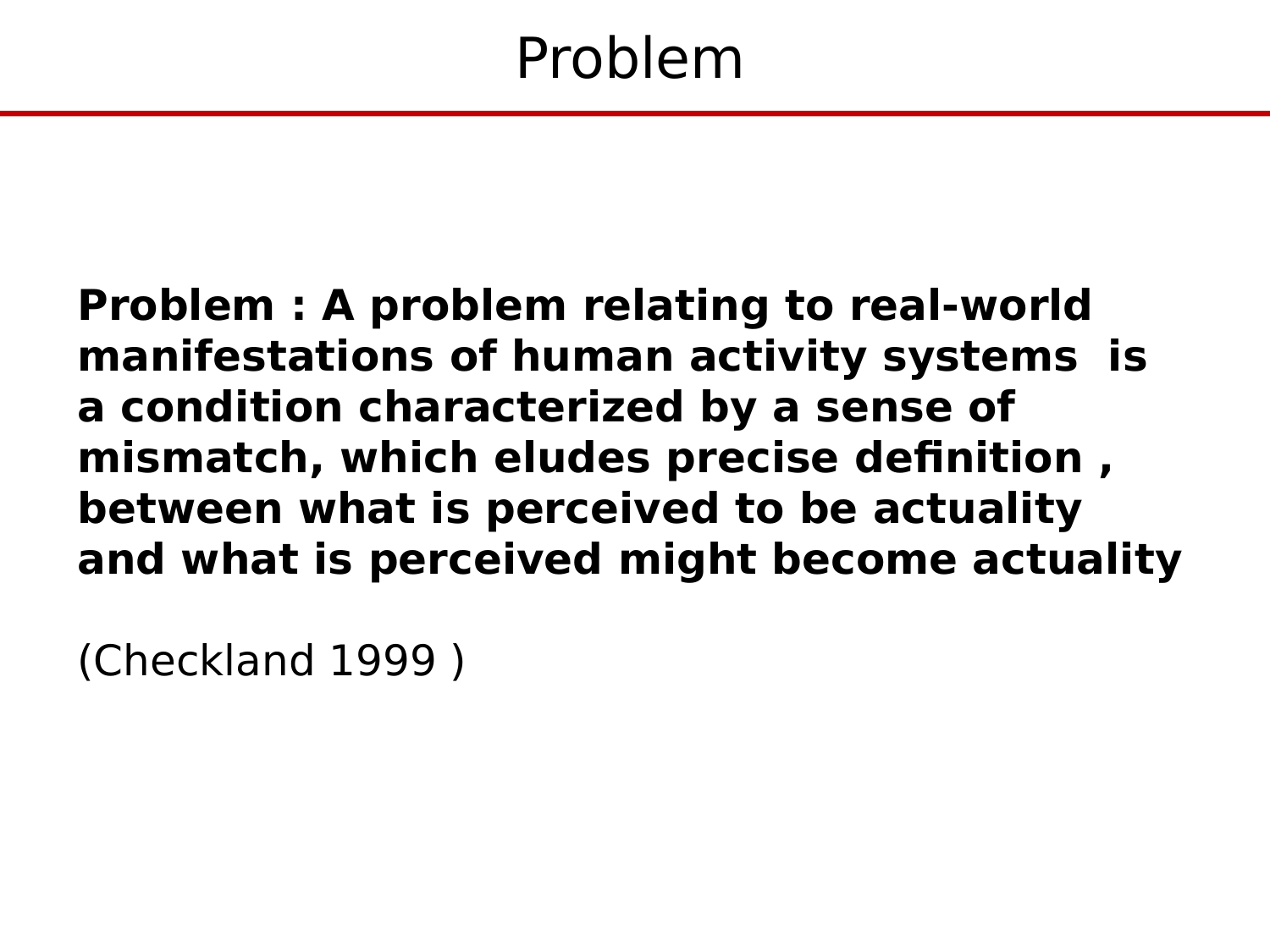

# Problem

Problem : A problem relating to real-world manifestations of human activity systems  is a condition characterized by a sense of mismatch, which eludes precise definition , between what is perceived to be actuality and what is perceived might become actuality

(Checkland 1999 )